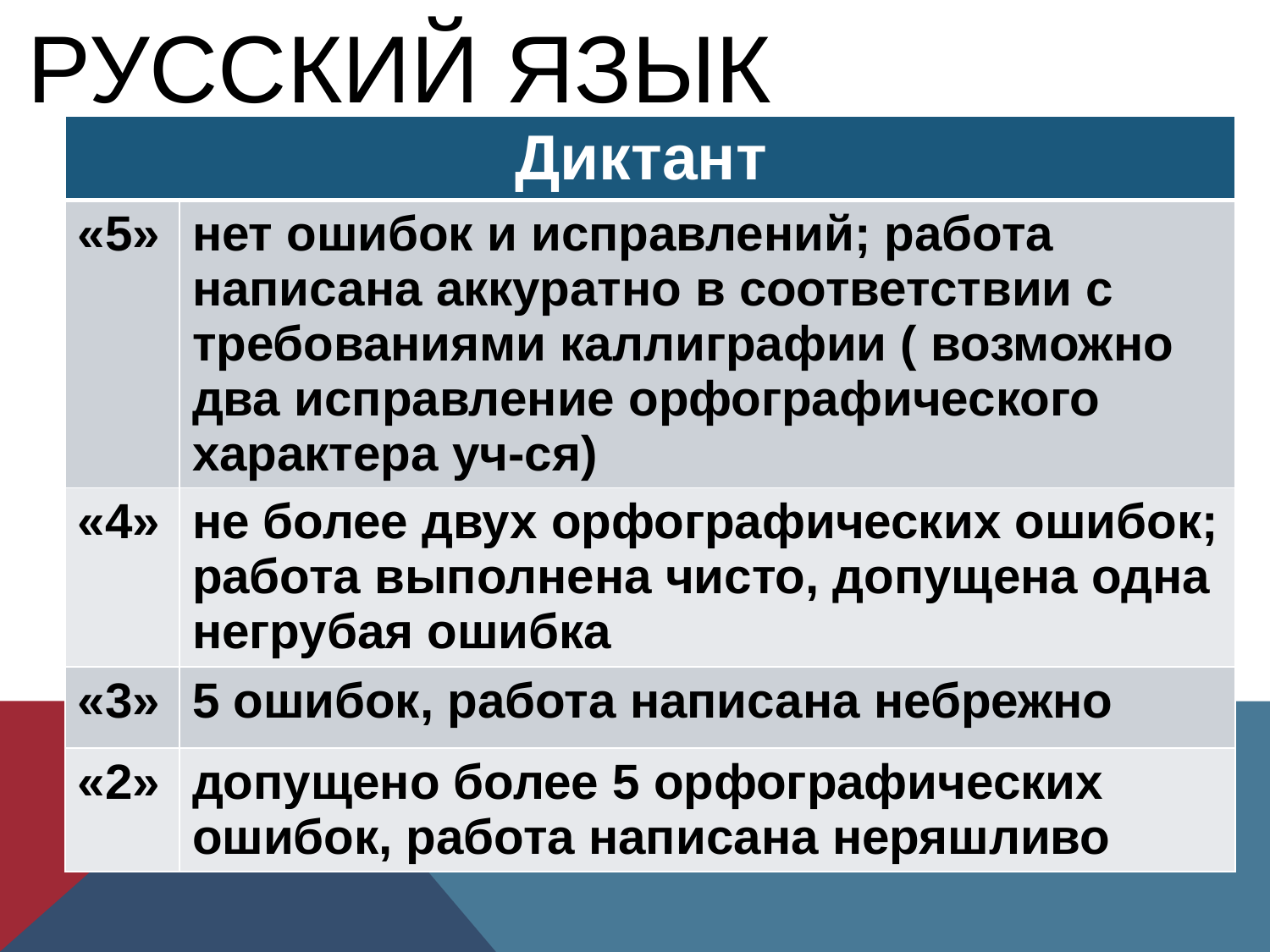

# Русский язык
| Диктант |  |
| --- | --- |
| «5» | нет ошибок и исправлений; работа написана аккуратно в соответствии с требованиями каллиграфии ( возможно два исправление орфографического характера уч-ся) |
| «4» | не более двух орфографических ошибок; работа выполнена чисто, допущена одна негрубая ошибка |
| «3» | 5 ошибок, работа написана небрежно |
| «2» | допущено более 5 орфографических ошибок, работа написана неряшливо |